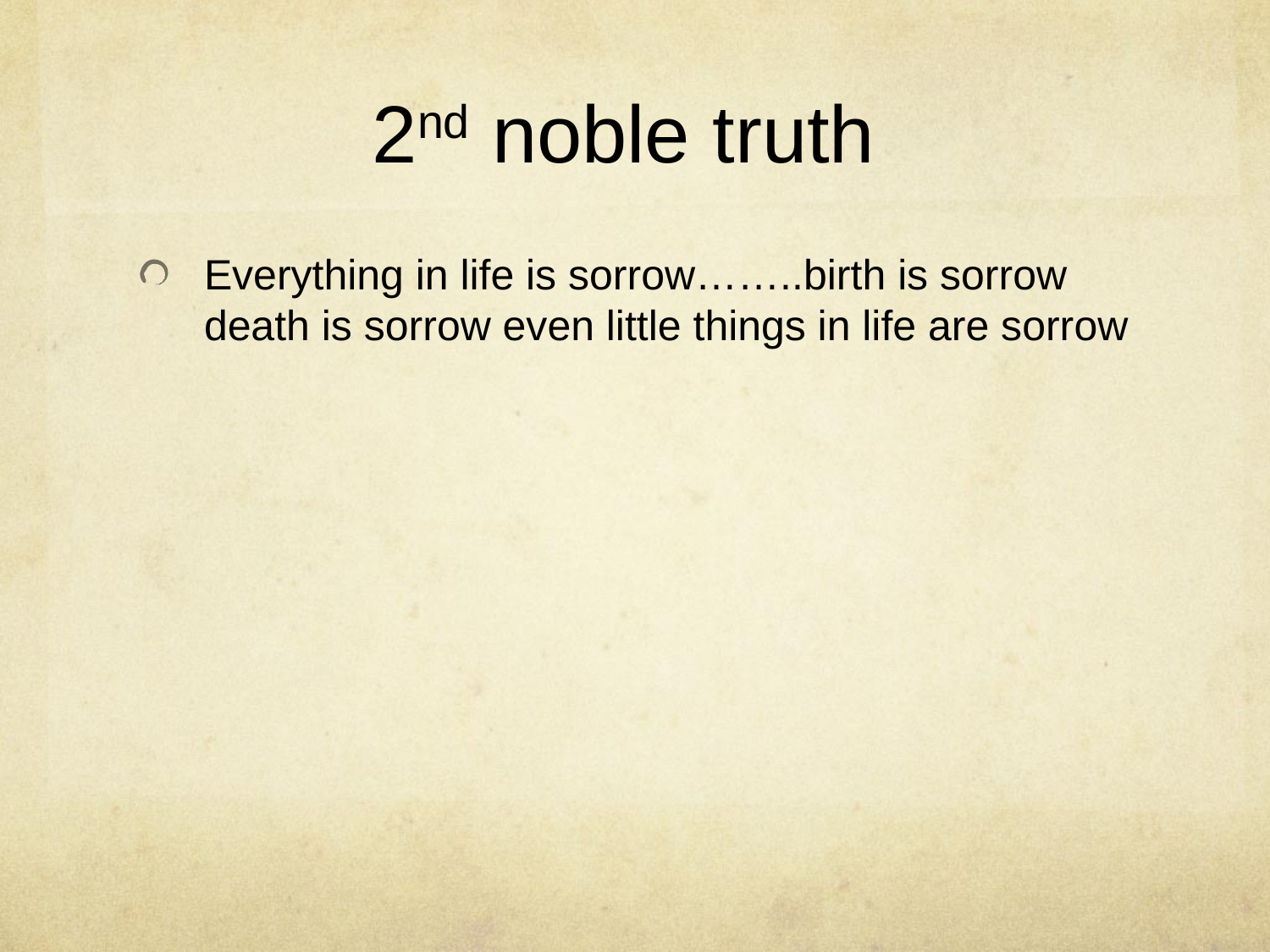

# 2nd noble truth
Everything in life is sorrow……..birth is sorrow death is sorrow even little things in life are sorrow